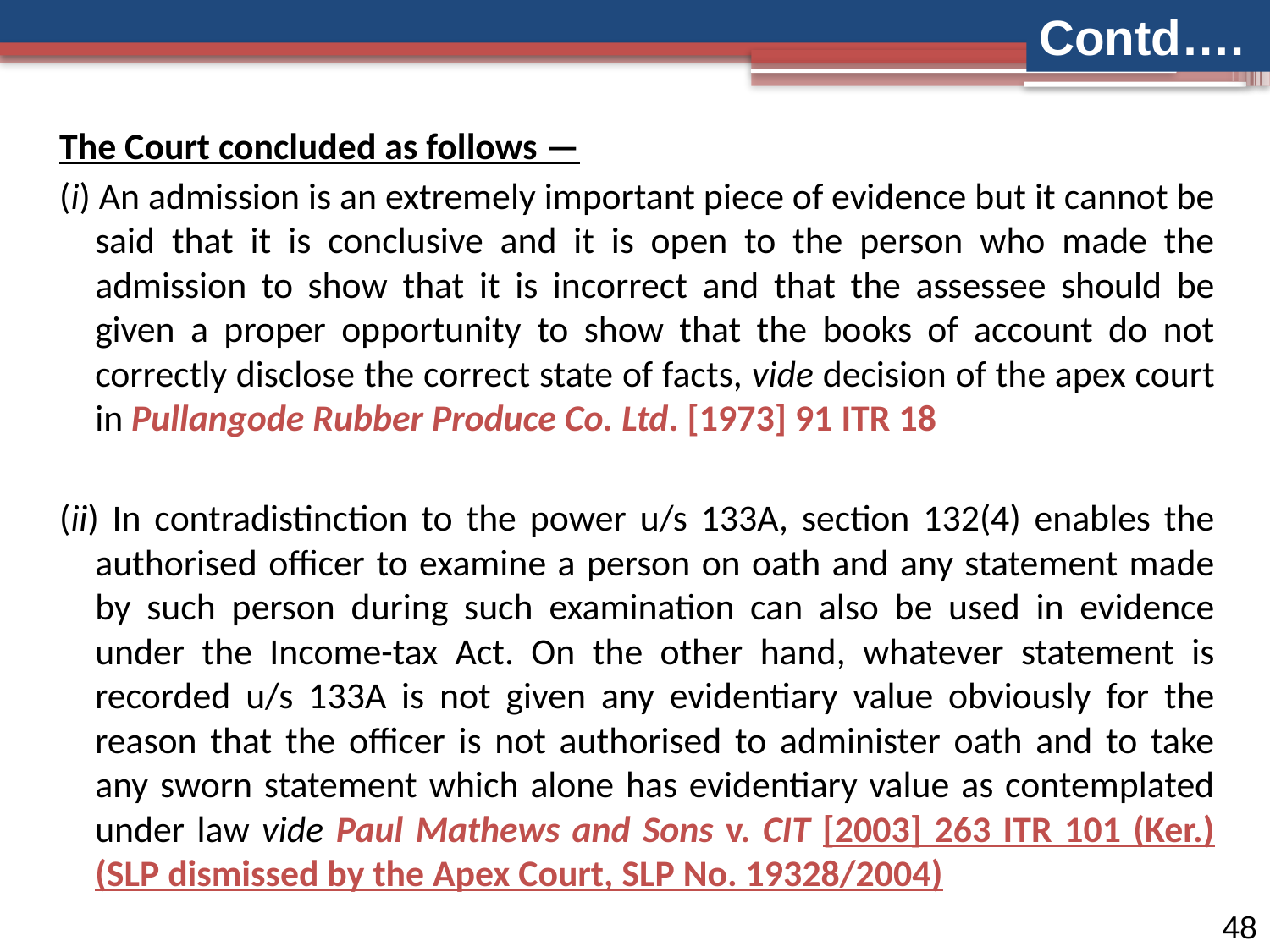

Contd….
The Court concluded as follows —
(i) An admission is an extremely important piece of evidence but it cannot be said that it is conclusive and it is open to the person who made the admission to show that it is incorrect and that the assessee should be given a proper opportunity to show that the books of account do not correctly disclose the correct state of facts, vide decision of the apex court in Pullangode Rubber Produce Co. Ltd. [1973] 91 ITR 18

(ii) In contradistinction to the power u/s 133A, section 132(4) enables the authorised officer to examine a person on oath and any statement made by such person during such examination can also be used in evidence under the Income-tax Act. On the other hand, whatever statement is recorded u/s 133A is not given any evidentiary value obviously for the reason that the officer is not authorised to administer oath and to take any sworn statement which alone has evidentiary value as contemplated under law vide Paul Mathews and Sons v. CIT [2003] 263 ITR 101 (Ker.) (SLP dismissed by the Apex Court, SLP No. 19328/2004)
48